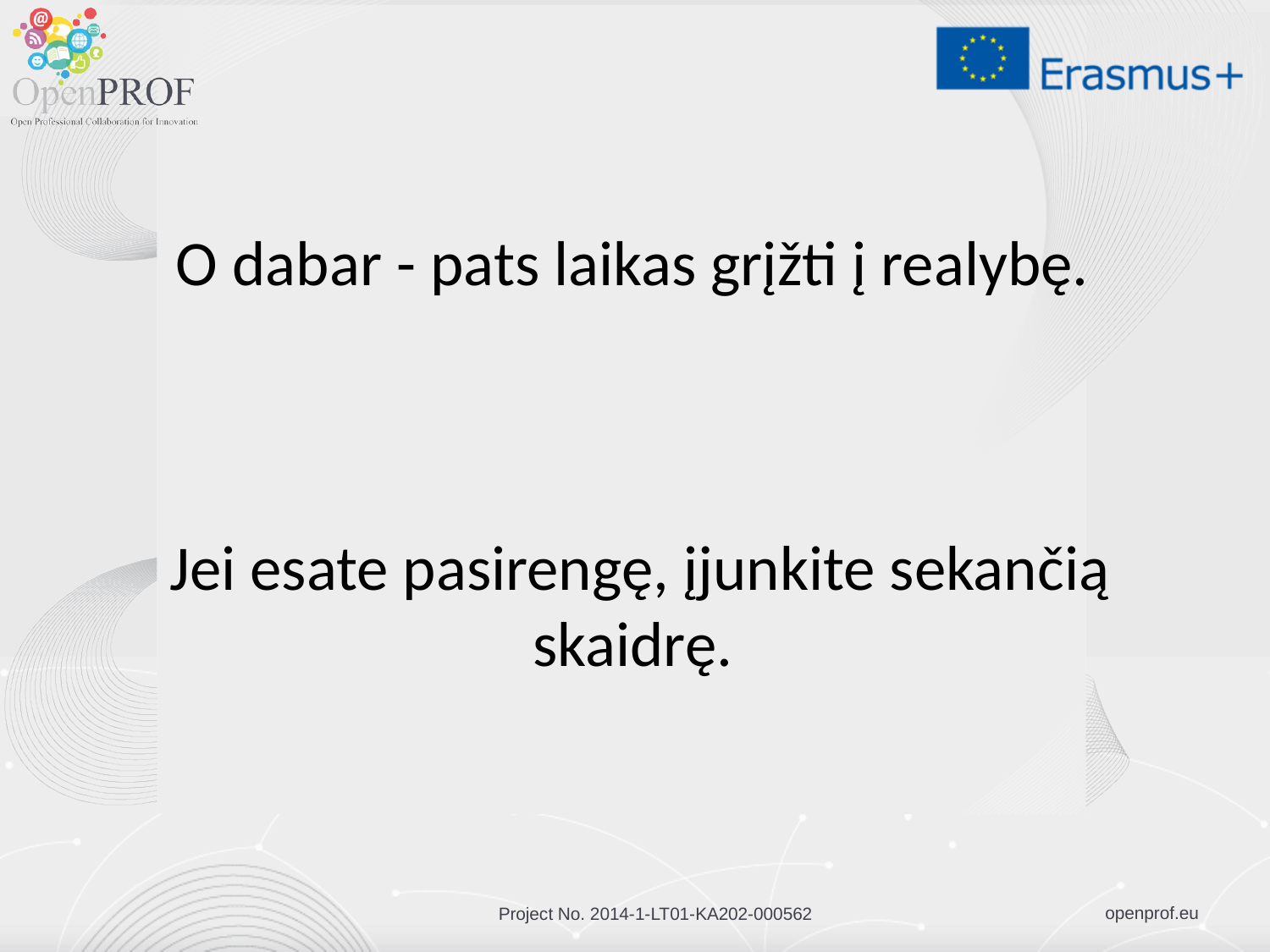

O dabar - pats laikas grįžti į realybę.

Jei esate pasirengę, įjunkite sekančią skaidrę.